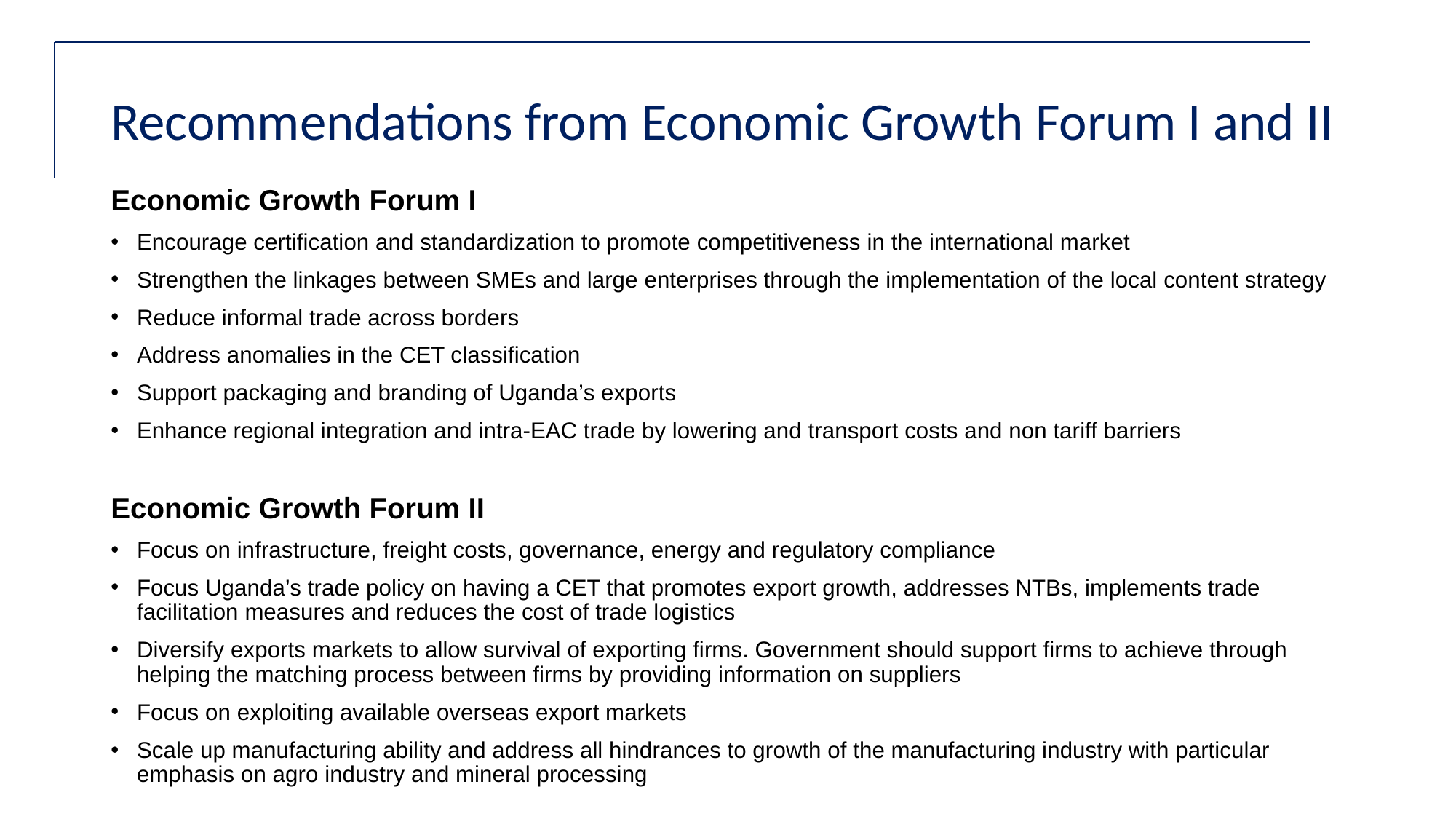

# Recommendations from Economic Growth Forum I and II
Economic Growth Forum I
Encourage certification and standardization to promote competitiveness in the international market
Strengthen the linkages between SMEs and large enterprises through the implementation of the local content strategy
Reduce informal trade across borders
Address anomalies in the CET classification
Support packaging and branding of Uganda’s exports
Enhance regional integration and intra-EAC trade by lowering and transport costs and non tariff barriers

Economic Growth Forum II
Focus on infrastructure, freight costs, governance, energy and regulatory compliance
Focus Uganda’s trade policy on having a CET that promotes export growth, addresses NTBs, implements trade facilitation measures and reduces the cost of trade logistics
Diversify exports markets to allow survival of exporting firms. Government should support firms to achieve through helping the matching process between firms by providing information on suppliers
Focus on exploiting available overseas export markets
Scale up manufacturing ability and address all hindrances to growth of the manufacturing industry with particular emphasis on agro industry and mineral processing